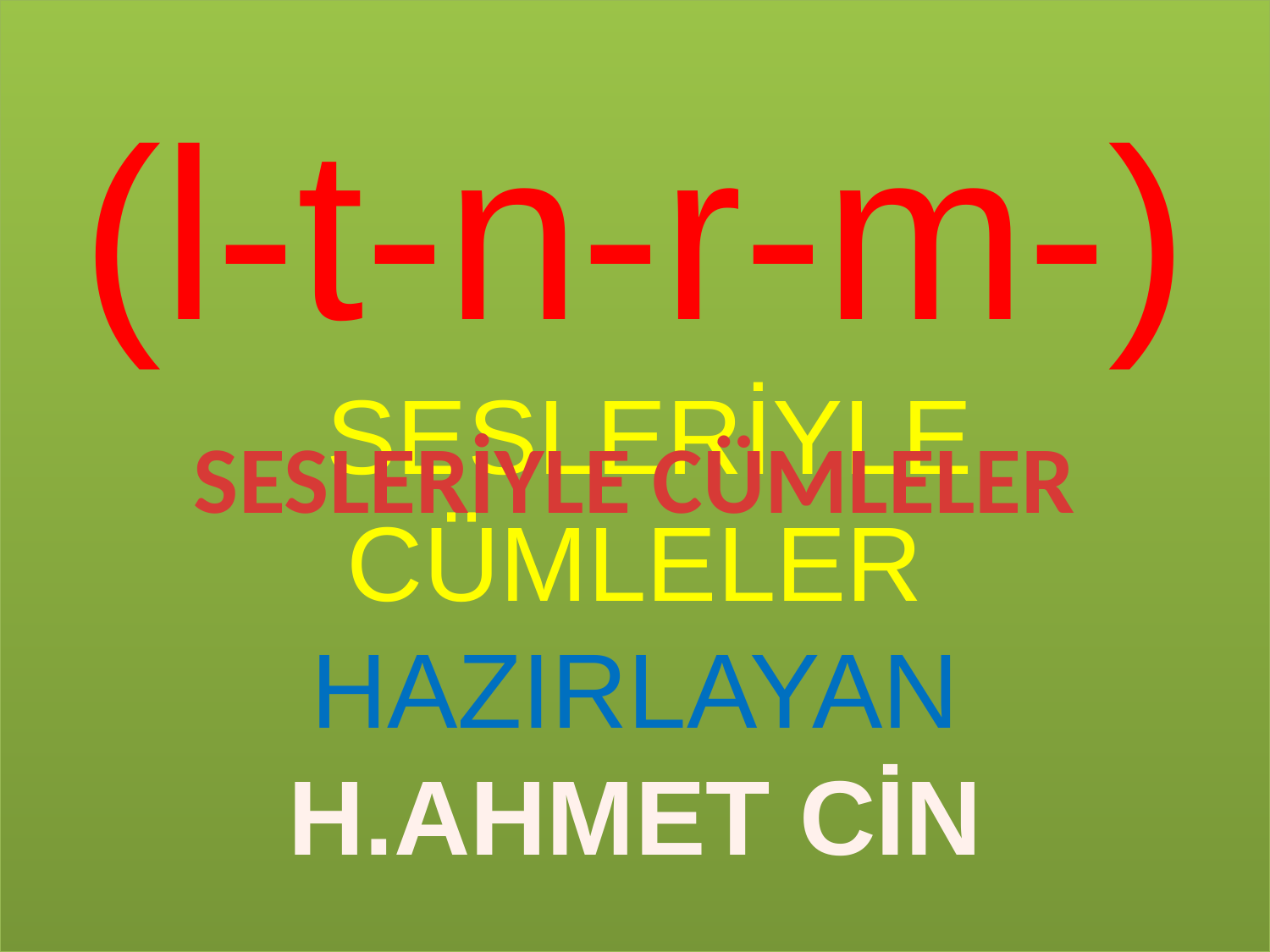

# (l-t-n-r-m-) SESLERİYLE CÜMLELER HAZIRLAYAN H.AHMET CİN
SESLERİYLE CÜMLELER